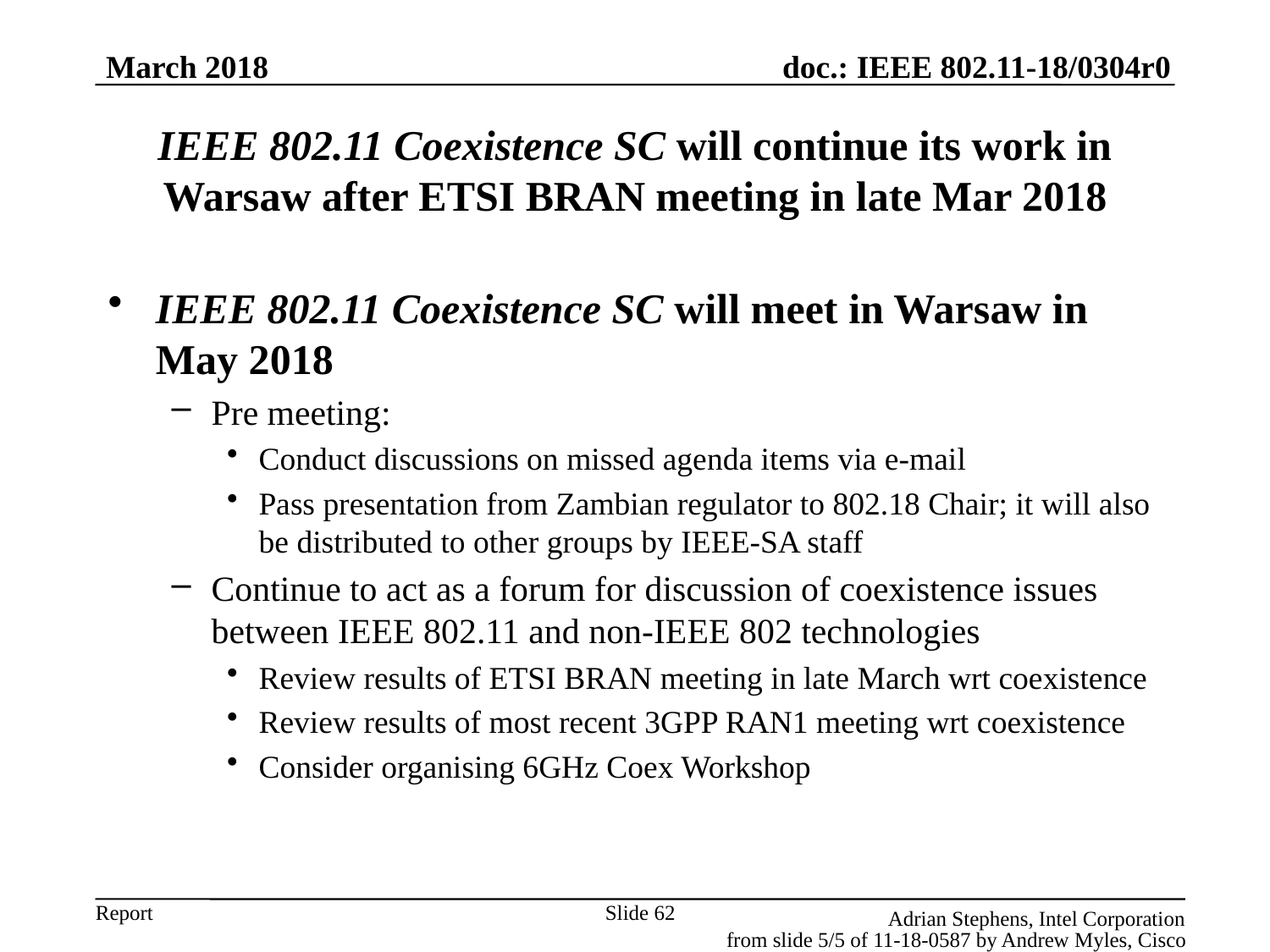

March 2018
# IEEE 802.11 Coexistence SC will continue its work in  Warsaw after ETSI BRAN meeting in late Mar 2018
IEEE 802.11 Coexistence SC will meet in Warsaw in May 2018
Pre meeting:
Conduct discussions on missed agenda items via e-mail
Pass presentation from Zambian regulator to 802.18 Chair; it will also be distributed to other groups by IEEE-SA staff
Continue to act as a forum for discussion of coexistence issues between IEEE 802.11 and non-IEEE 802 technologies
Review results of ETSI BRAN meeting in late March wrt coexistence
Review results of most recent 3GPP RAN1 meeting wrt coexistence
Consider organising 6GHz Coex Workshop
Slide 62
Adrian Stephens, Intel Corporation
from slide 5/5 of 11-18-0587 by Andrew Myles, Cisco